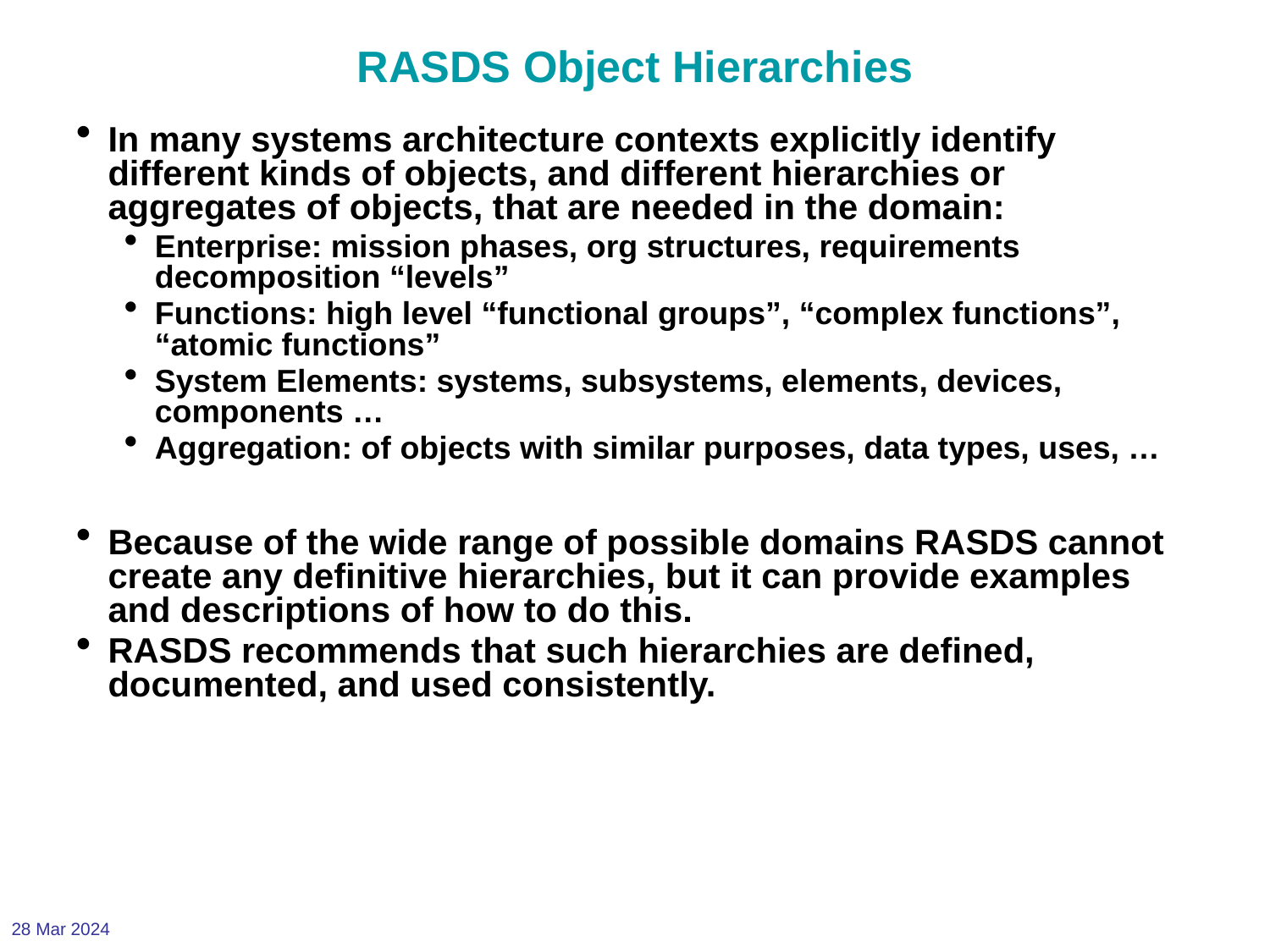

# RASDS Object Hierarchies
In many systems architecture contexts explicitly identify different kinds of objects, and different hierarchies or aggregates of objects, that are needed in the domain:
Enterprise: mission phases, org structures, requirements decomposition “levels”
Functions: high level “functional groups”, “complex functions”, “atomic functions”
System Elements: systems, subsystems, elements, devices, components …
Aggregation: of objects with similar purposes, data types, uses, …

Because of the wide range of possible domains RASDS cannot create any definitive hierarchies, but it can provide examples and descriptions of how to do this.
RASDS recommends that such hierarchies are defined, documented, and used consistently.
28 Mar 2024